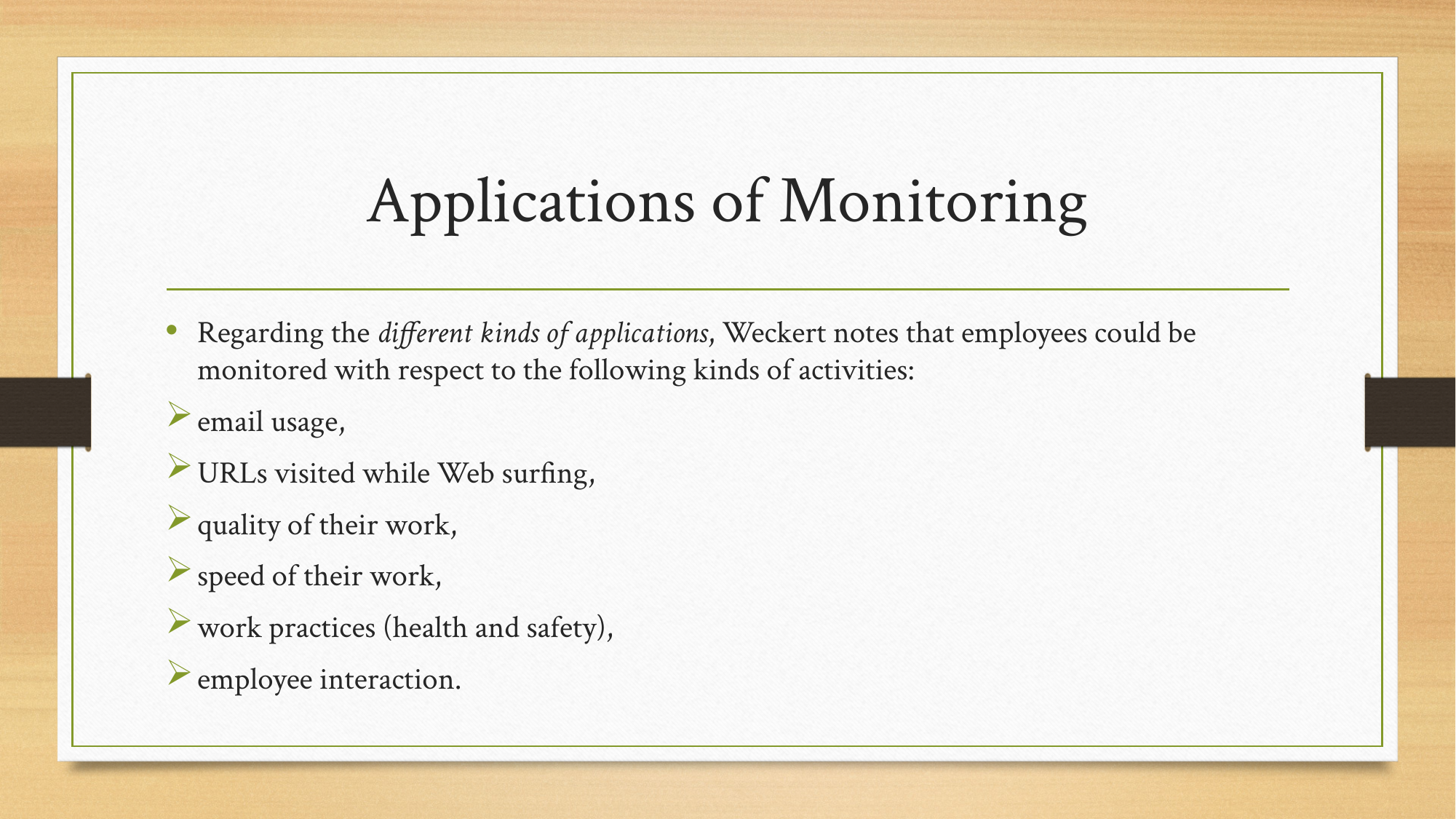

# Applications of Monitoring
Regarding the different kinds of applications, Weckert notes that employees could be monitored with respect to the following kinds of activities:
email usage,
URLs visited while Web surfing,
quality of their work,
speed of their work,
work practices (health and safety),
employee interaction.